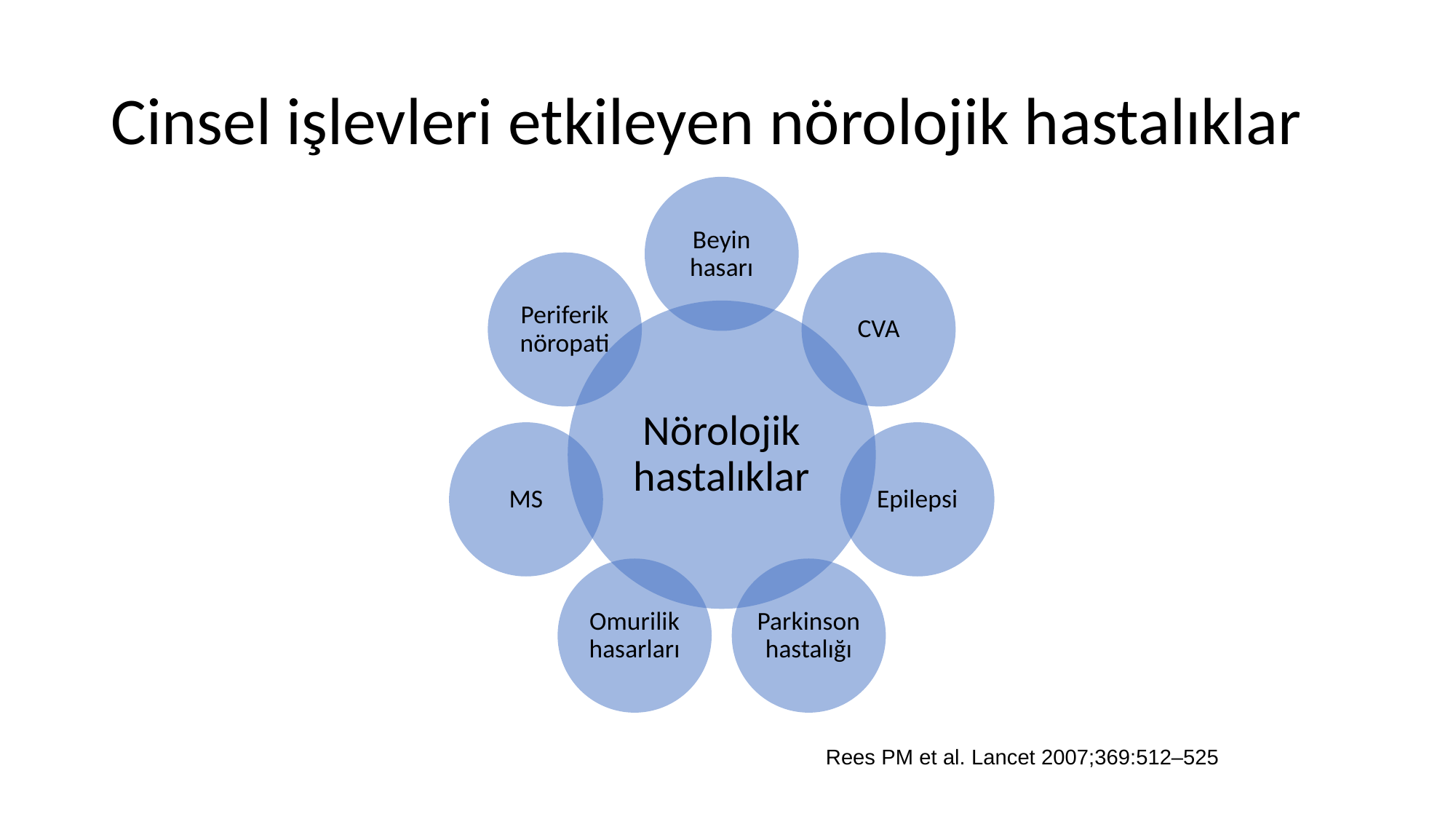

# Cinsel işlevleri etkileyen nörolojik hastalıklar
Nörolojik hastalıklar
Beyin hasarı
CVA
Epilepsi
Parkinson hastalığı
Omurilik hasarları
MS
Periferik nöropati
Rees PM et al. Lancet 2007;369:512–525